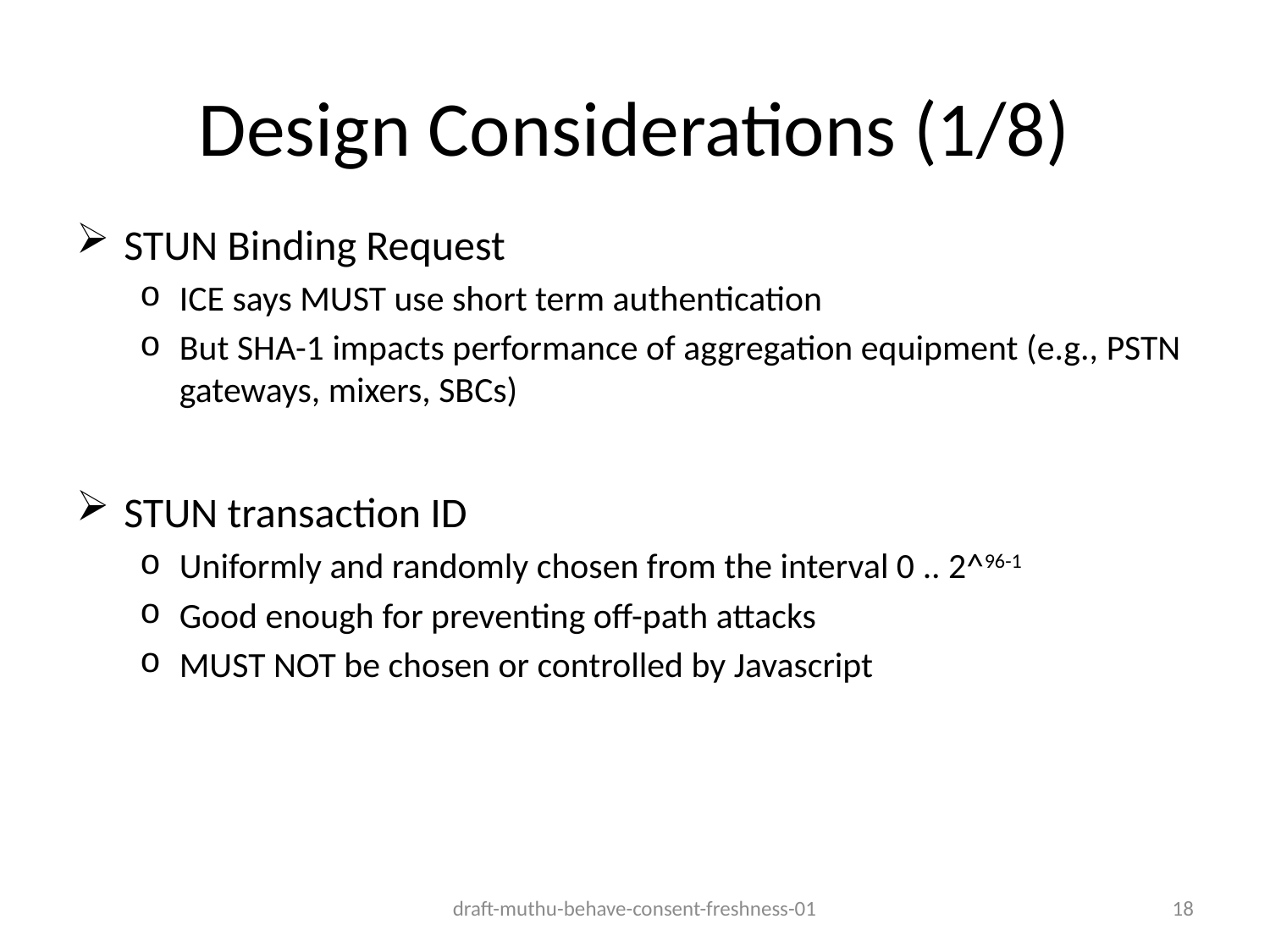

# Design Considerations (1/8)
STUN Binding Request
ICE says MUST use short term authentication
But SHA-1 impacts performance of aggregation equipment (e.g., PSTN gateways, mixers, SBCs)

STUN transaction ID
Uniformly and randomly chosen from the interval 0 .. 2^96-1
Good enough for preventing off-path attacks
MUST NOT be chosen or controlled by Javascript

draft-muthu-behave-consent-freshness-01
18